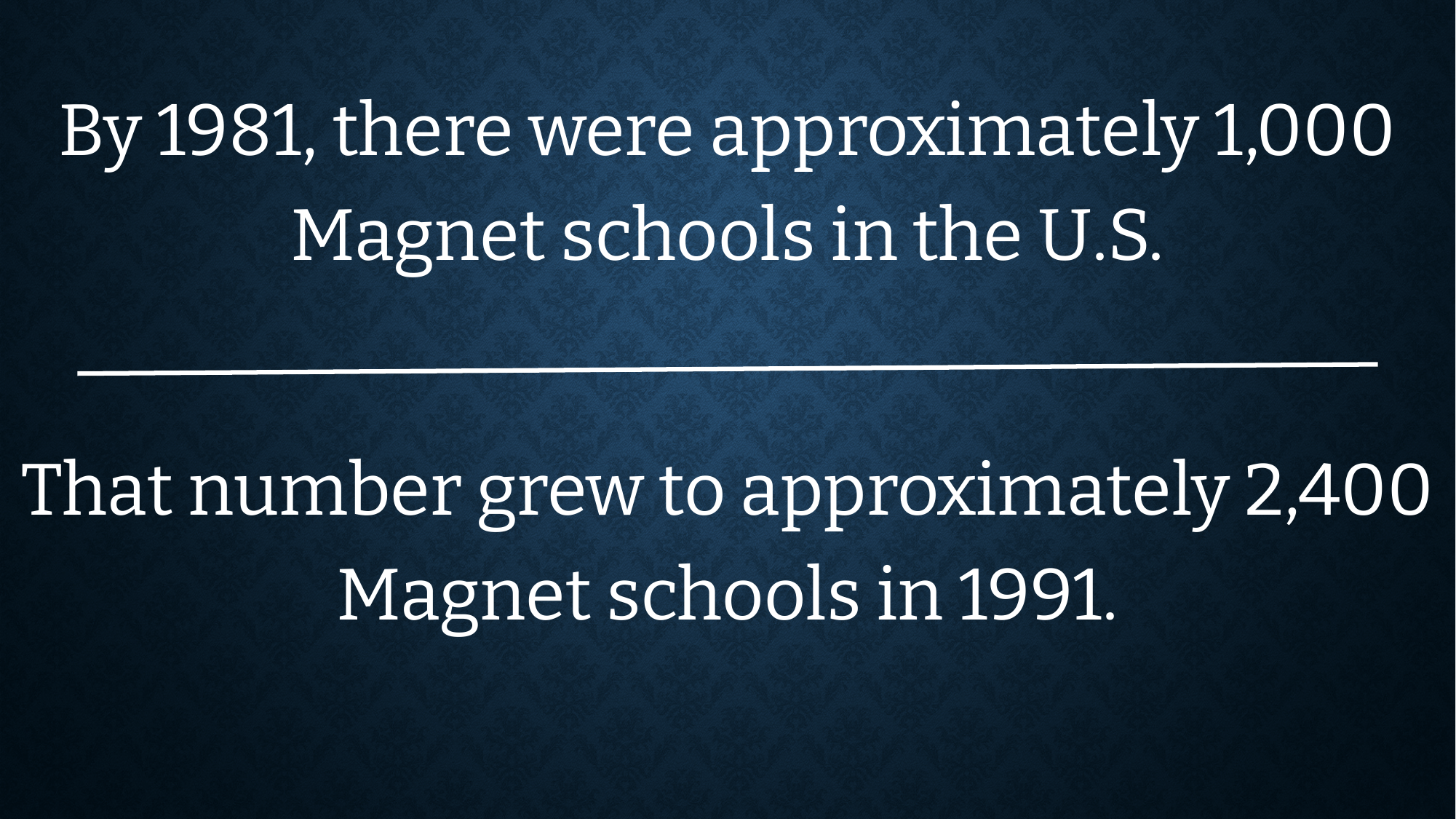

By 1981, there were approximately 1,000 Magnet schools in the U.S.

That number grew to approximately 2,400 Magnet schools in 1991.